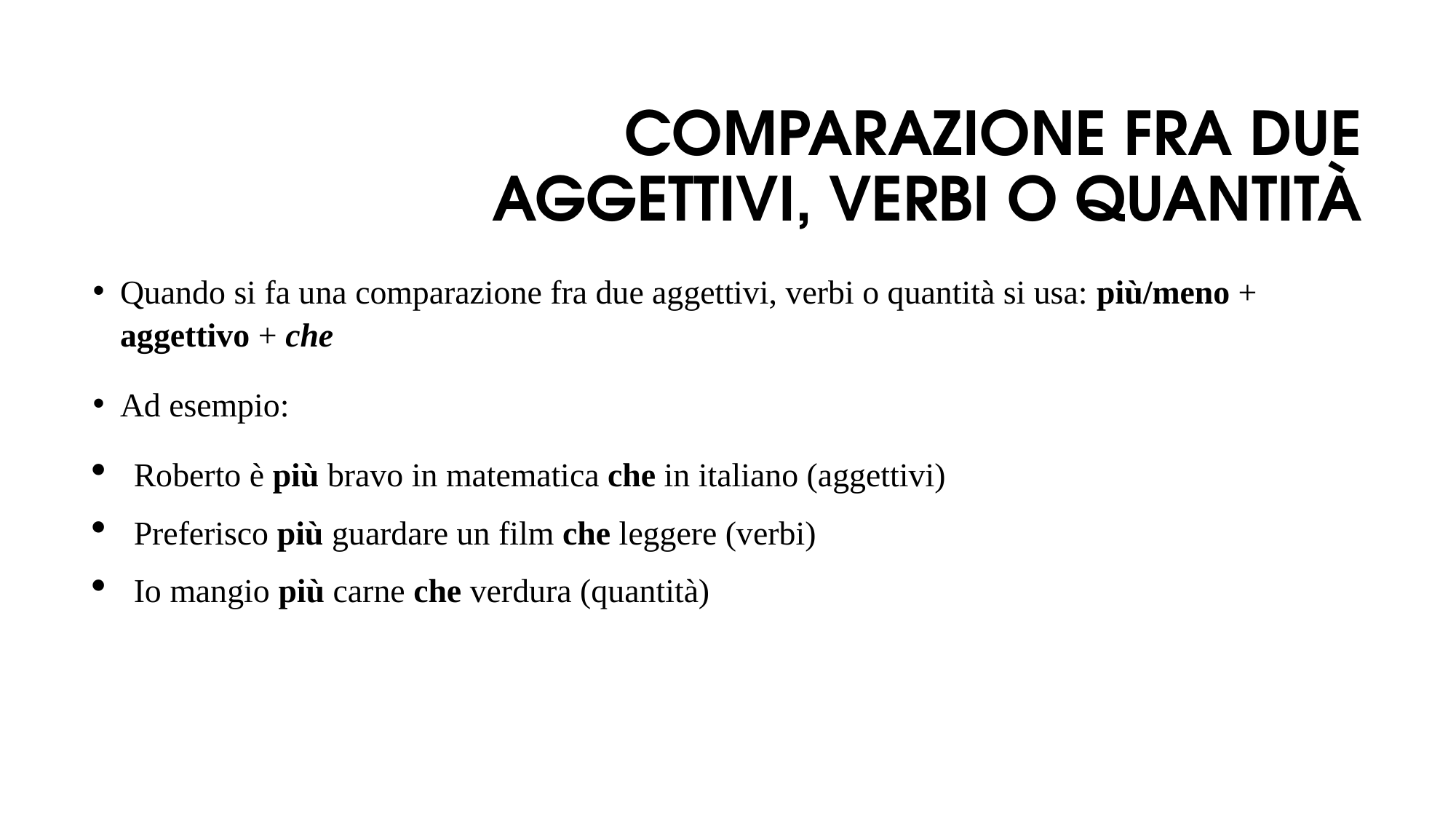

# Comparazione fra due aggettivi, verbi o quantità
Quando si fa una comparazione fra due aggettivi, verbi o quantità si usa: più/meno + aggettivo + che
Ad esempio:
Roberto è più bravo in matematica che in italiano (aggettivi)
Preferisco più guardare un film che leggere (verbi)
Io mangio più carne che verdura (quantità)